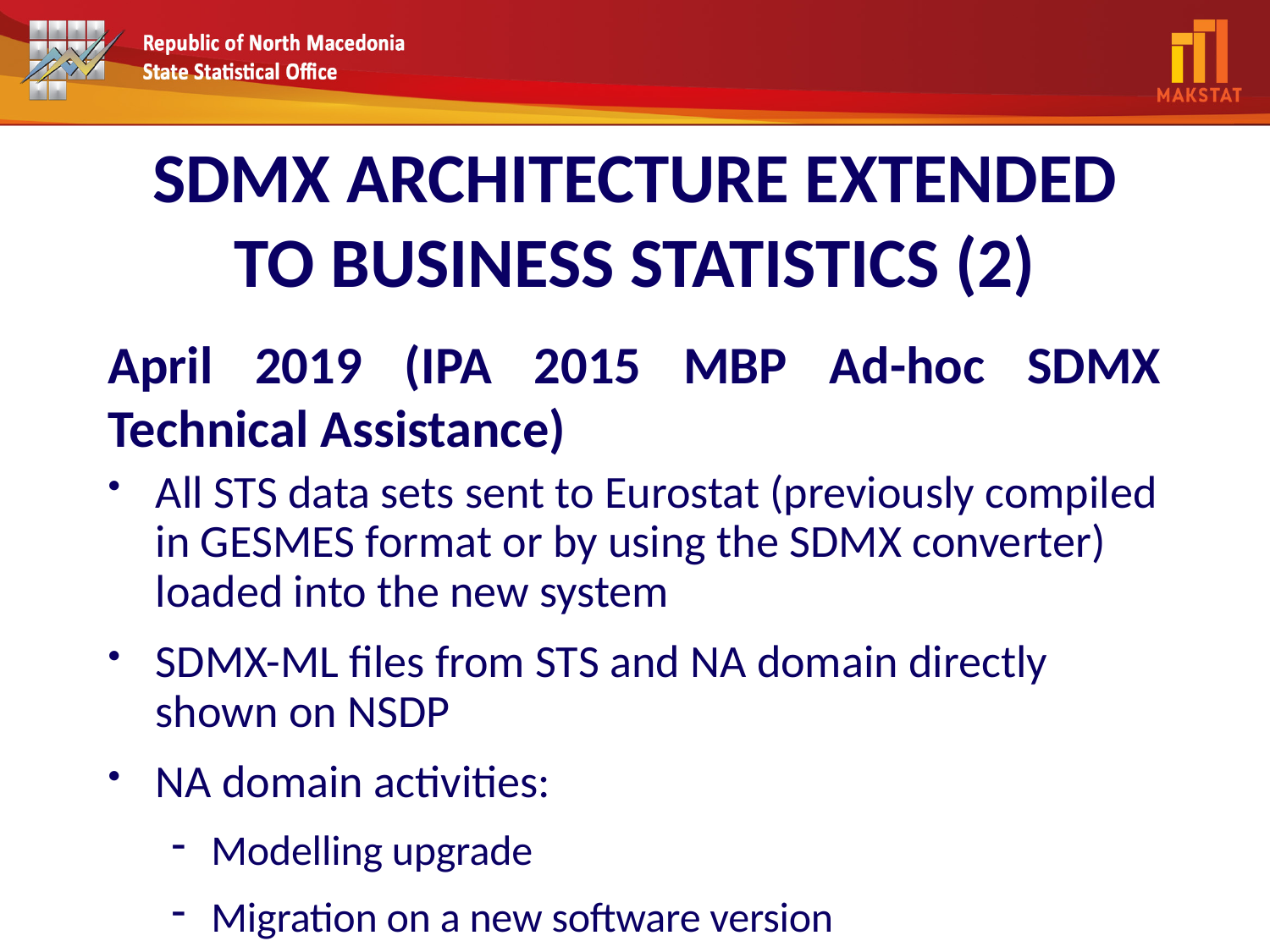

# SDMX ARCHITECTURE EXTENDED TO BUSINESS STATISTICS (2)
April 2019 (IPA 2015 MBP Ad-hoc SDMX Technical Assistance)
All STS data sets sent to Eurostat (previously compiled in GESMES format or by using the SDMX converter) loaded into the new system
SDMX-ML files from STS and NA domain directly shown on NSDP
NA domain activities:
Modelling upgrade
Migration on a new software version